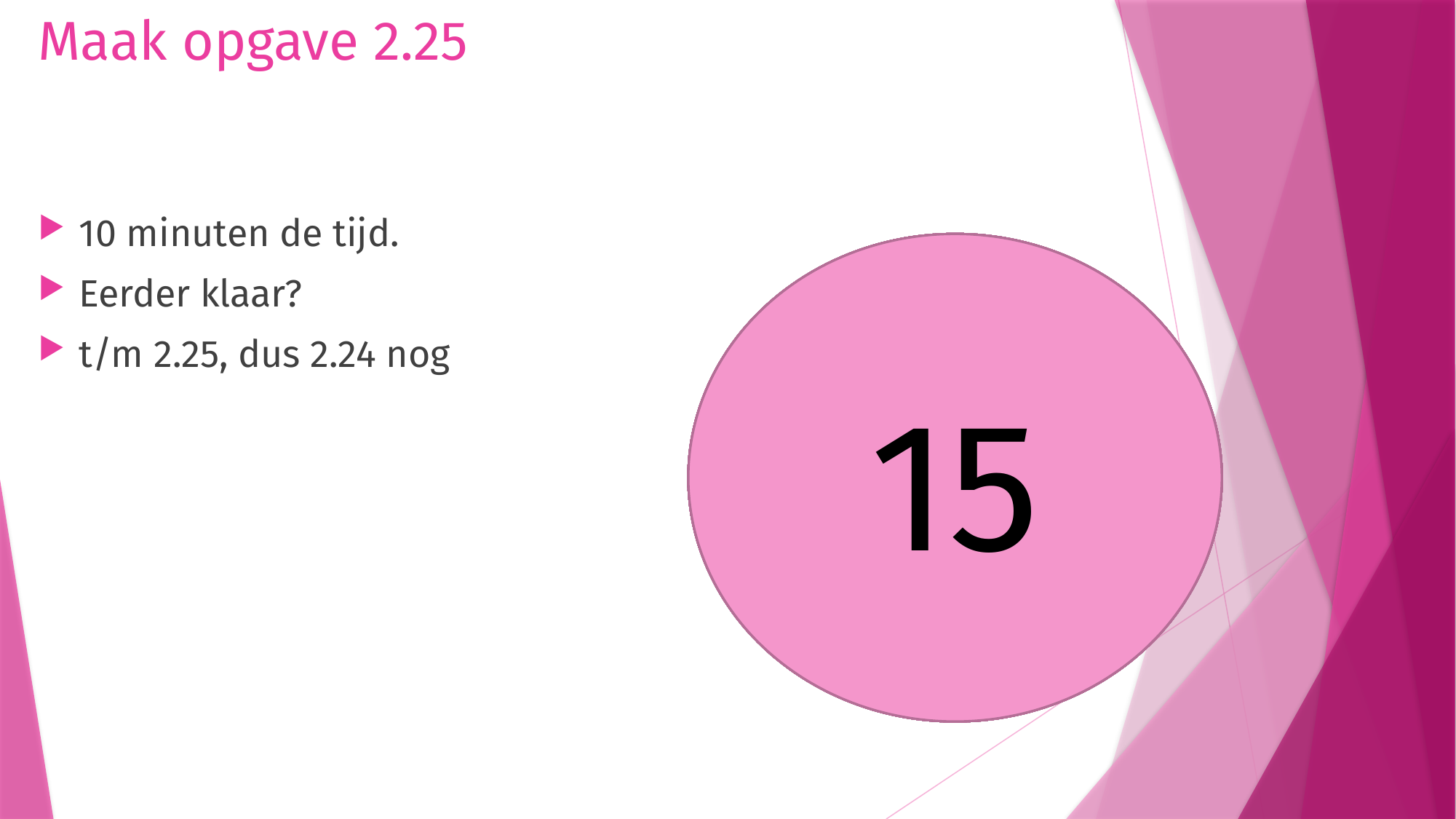

# Maak opgave 2.25
10 minuten de tijd.
Eerder klaar?
t/m 2.25, dus 2.24 nog

15
14
13
12
11
10
8
9
5
6
7
4
3
1
2